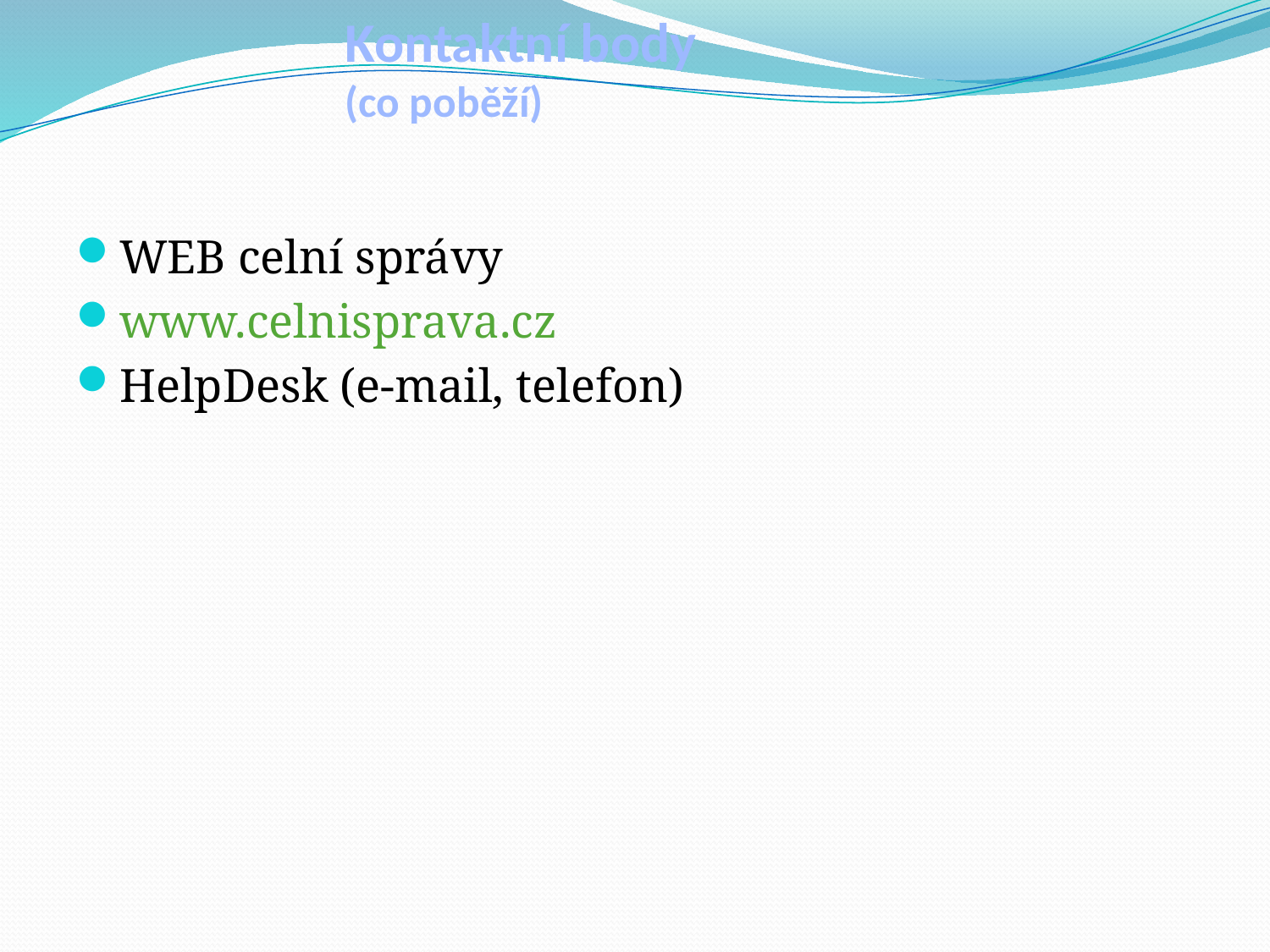

# Kontaktní body (co poběží)
WEB celní správy
www.celnisprava.cz
HelpDesk (e-mail, telefon)